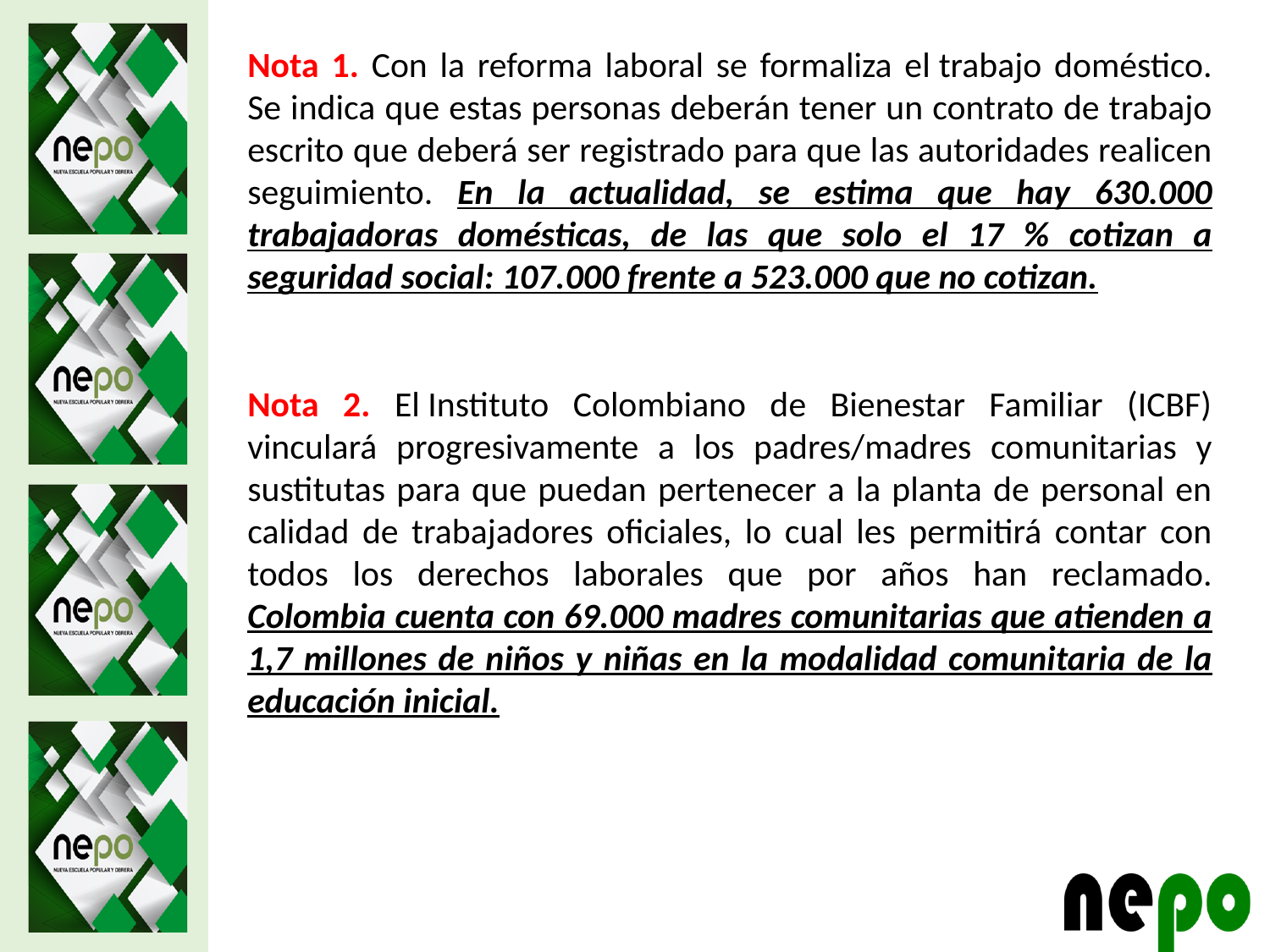

Nota 1. Con la reforma laboral se formaliza el trabajo doméstico. Se indica que estas personas deberán tener un contrato de trabajo escrito que deberá ser registrado para que las autoridades realicen seguimiento. En la actualidad, se estima que hay 630.000 trabajadoras domésticas, de las que solo el 17 % cotizan a seguridad social: 107.000 frente a 523.000 que no cotizan.

Nota 2. El Instituto Colombiano de Bienestar Familiar (ICBF) vinculará progresivamente a los padres/madres comunitarias y sustitutas para que puedan pertenecer a la planta de personal en calidad de trabajadores oficiales, lo cual les permitirá contar con todos los derechos laborales que por años han reclamado. Colombia cuenta con 69.000 madres comunitarias que atienden a 1,7 millones de niños y niñas en la modalidad comunitaria de la educación inicial.